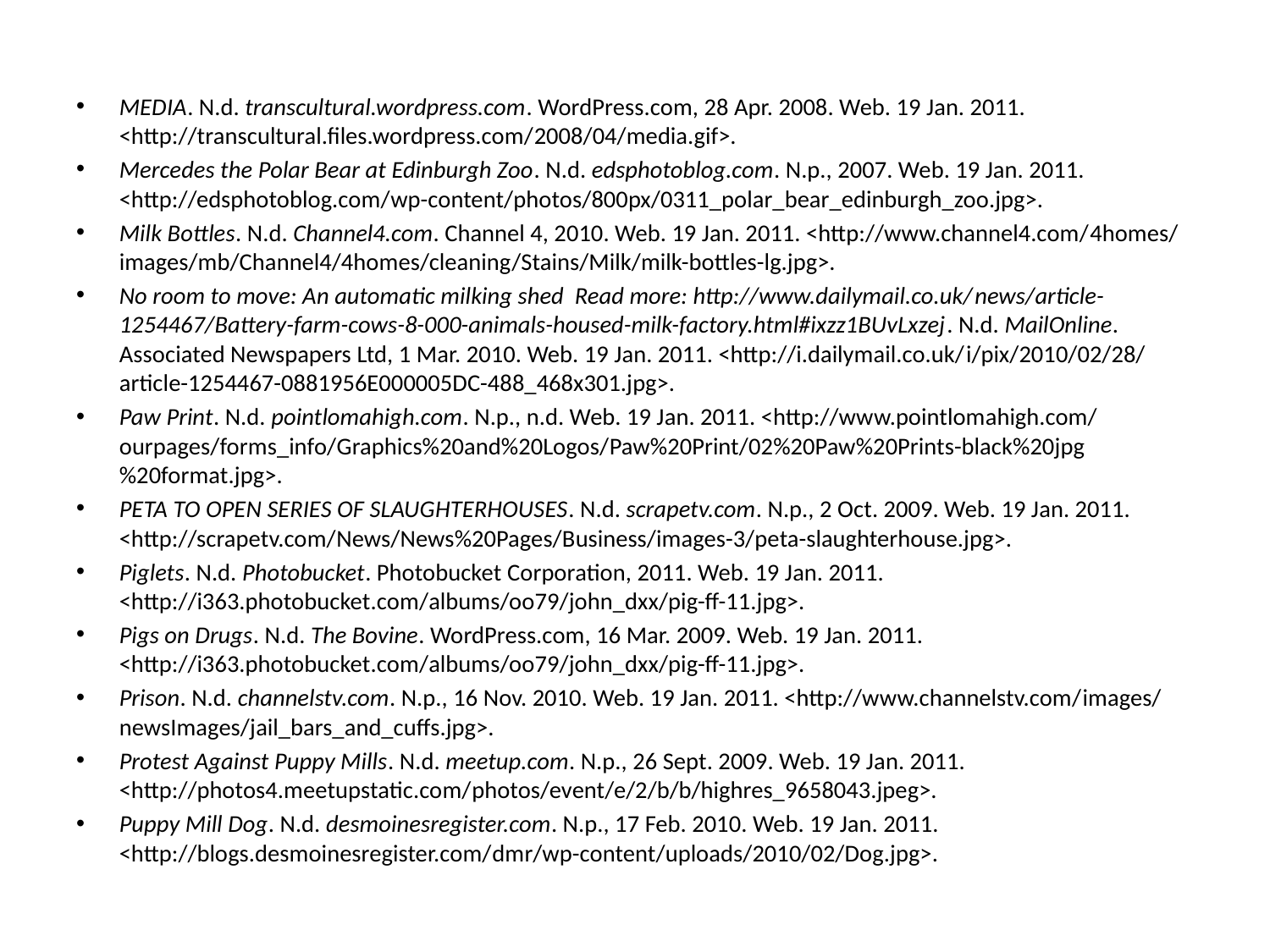

MEDIA. N.d. transcultural.wordpress.com. WordPress.com, 28 Apr. 2008. Web. 19 Jan. 2011. <http://transcultural.files.wordpress.com/‌2008/‌04/‌media.gif>.
Mercedes the Polar Bear at Edinburgh Zoo. N.d. edsphotoblog.com. N.p., 2007. Web. 19 Jan. 2011. <http://edsphotoblog.com/‌wp-content/‌photos/‌800px/‌0311_polar_bear_edinburgh_zoo.jpg>.
Milk Bottles. N.d. Channel4.com. Channel 4, 2010. Web. 19 Jan. 2011. <http://www.channel4.com/‌4homes/‌images/‌mb/‌Channel4/‌4homes/‌cleaning/‌Stains/‌Milk/‌milk-bottles-lg.jpg>.
No room to move: An automatic milking shed  Read more: http://www.dailymail.co.uk/‌news/‌article-1254467/‌Battery-farm-cows-8-000-animals-housed-milk-factory.html#ixzz1BUvLxzej. N.d. MailOnline. Associated Newspapers Ltd, 1 Mar. 2010. Web. 19 Jan. 2011. <http://i.dailymail.co.uk/‌i/‌pix/‌2010/‌02/‌28/‌article-1254467-0881956E000005DC-488_468x301.jpg>.
Paw Print. N.d. pointlomahigh.com. N.p., n.d. Web. 19 Jan. 2011. <http://www.pointlomahigh.com/‌ourpages/‌forms_info/‌Graphics%20and%20Logos/‌Paw%20Print/‌02%20Paw%20Prints-black%20jpg%20format.jpg>.
PETA TO OPEN SERIES OF SLAUGHTERHOUSES. N.d. scrapetv.com. N.p., 2 Oct. 2009. Web. 19 Jan. 2011. <http://scrapetv.com/‌News/‌News%20Pages/‌Business/‌images-3/‌peta-slaughterhouse.jpg>.
Piglets. N.d. Photobucket. Photobucket Corporation, 2011. Web. 19 Jan. 2011. <http://i363.photobucket.com/‌albums/‌oo79/‌john_dxx/‌pig-ff-11.jpg>.
Pigs on Drugs. N.d. The Bovine. WordPress.com, 16 Mar. 2009. Web. 19 Jan. 2011. <http://i363.photobucket.com/‌albums/‌oo79/‌john_dxx/‌pig-ff-11.jpg>.
Prison. N.d. channelstv.com. N.p., 16 Nov. 2010. Web. 19 Jan. 2011. <http://www.channelstv.com/‌images/‌newsImages/‌jail_bars_and_cuffs.jpg>.
Protest Against Puppy Mills. N.d. meetup.com. N.p., 26 Sept. 2009. Web. 19 Jan. 2011. <http://photos4.meetupstatic.com/‌photos/‌event/‌e/‌2/‌b/‌b/‌highres_9658043.jpeg>.
Puppy Mill Dog. N.d. desmoinesregister.com. N.p., 17 Feb. 2010. Web. 19 Jan. 2011. <http://blogs.desmoinesregister.com/‌dmr/‌wp-content/‌uploads/‌2010/‌02/‌Dog.jpg>.